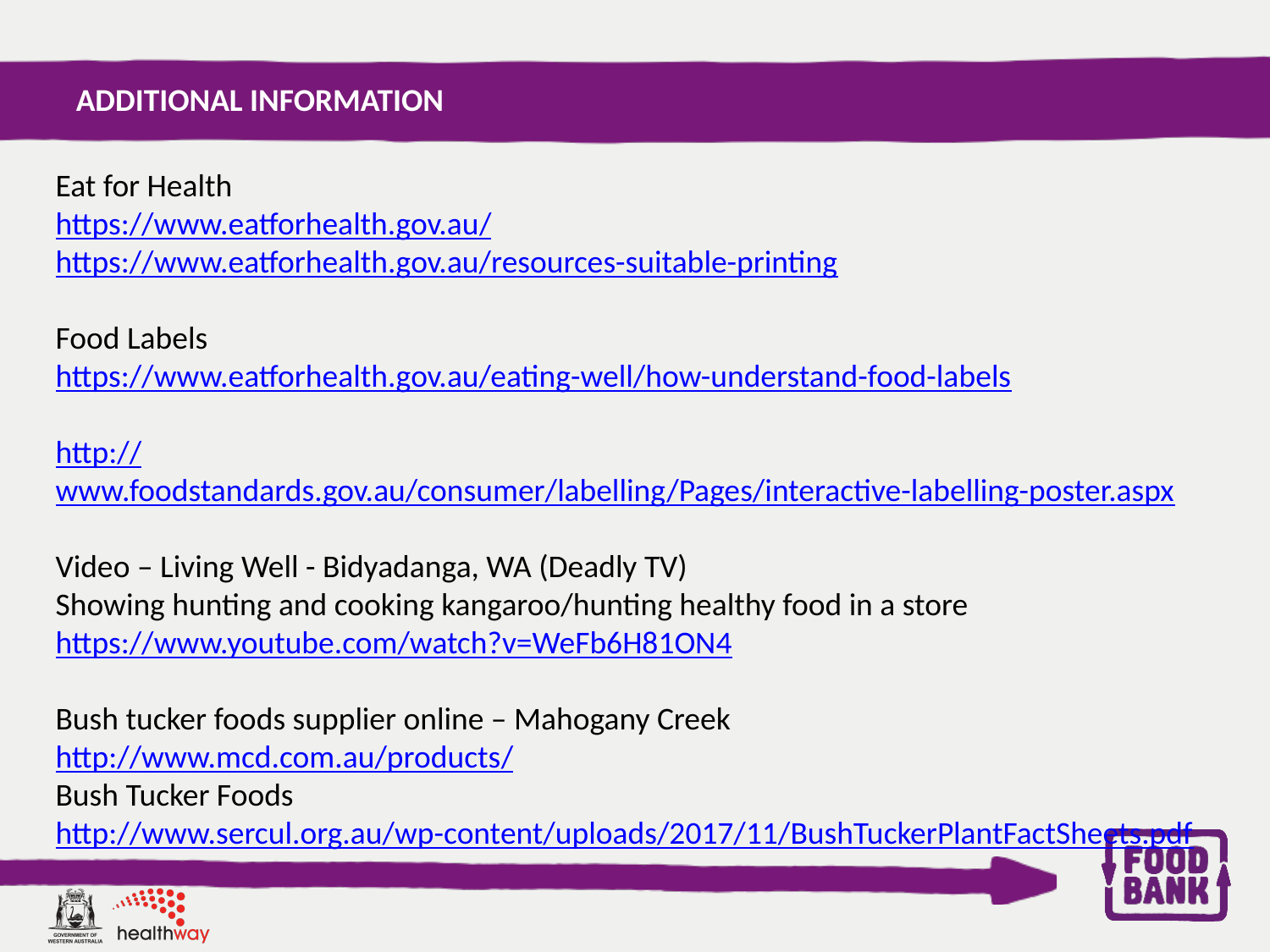

Additional Information
Eat for Health
https://www.eatforhealth.gov.au/
https://www.eatforhealth.gov.au/resources-suitable-printing

Food Labels
https://www.eatforhealth.gov.au/eating-well/how-understand-food-labels

http://www.foodstandards.gov.au/consumer/labelling/Pages/interactive-labelling-poster.aspx

Video – Living Well - Bidyadanga, WA (Deadly TV)
Showing hunting and cooking kangaroo/hunting healthy food in a store
https://www.youtube.com/watch?v=WeFb6H81ON4

Bush tucker foods supplier online – Mahogany Creek
http://www.mcd.com.au/products/
Bush Tucker Foods
http://www.sercul.org.au/wp-content/uploads/2017/11/BushTuckerPlantFactSheets.pdf